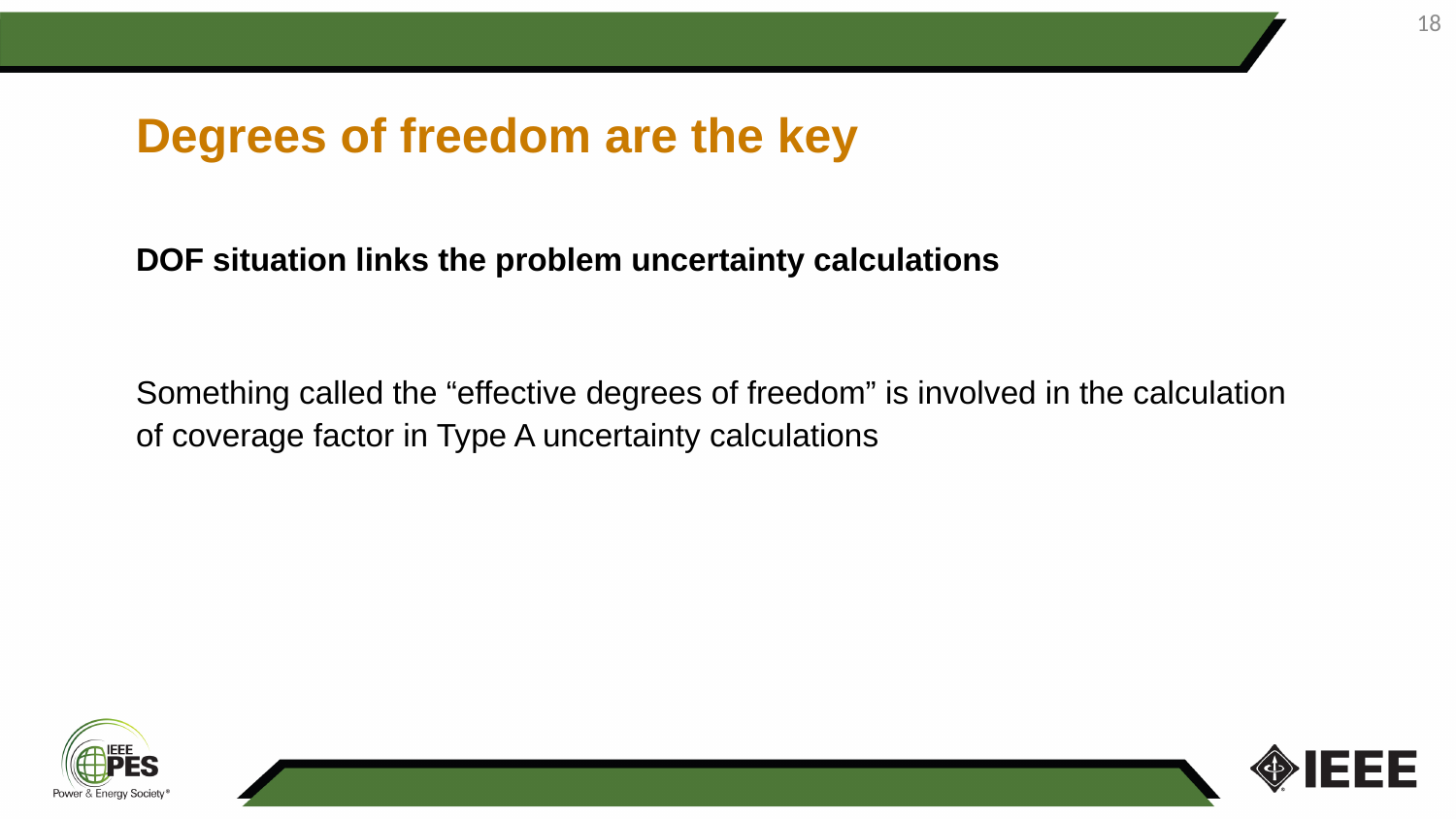

18
Degrees of freedom are the key
DOF situation links the problem uncertainty calculations

Something called the “effective degrees of freedom” is involved in the calculation of coverage factor in Type A uncertainty calculations